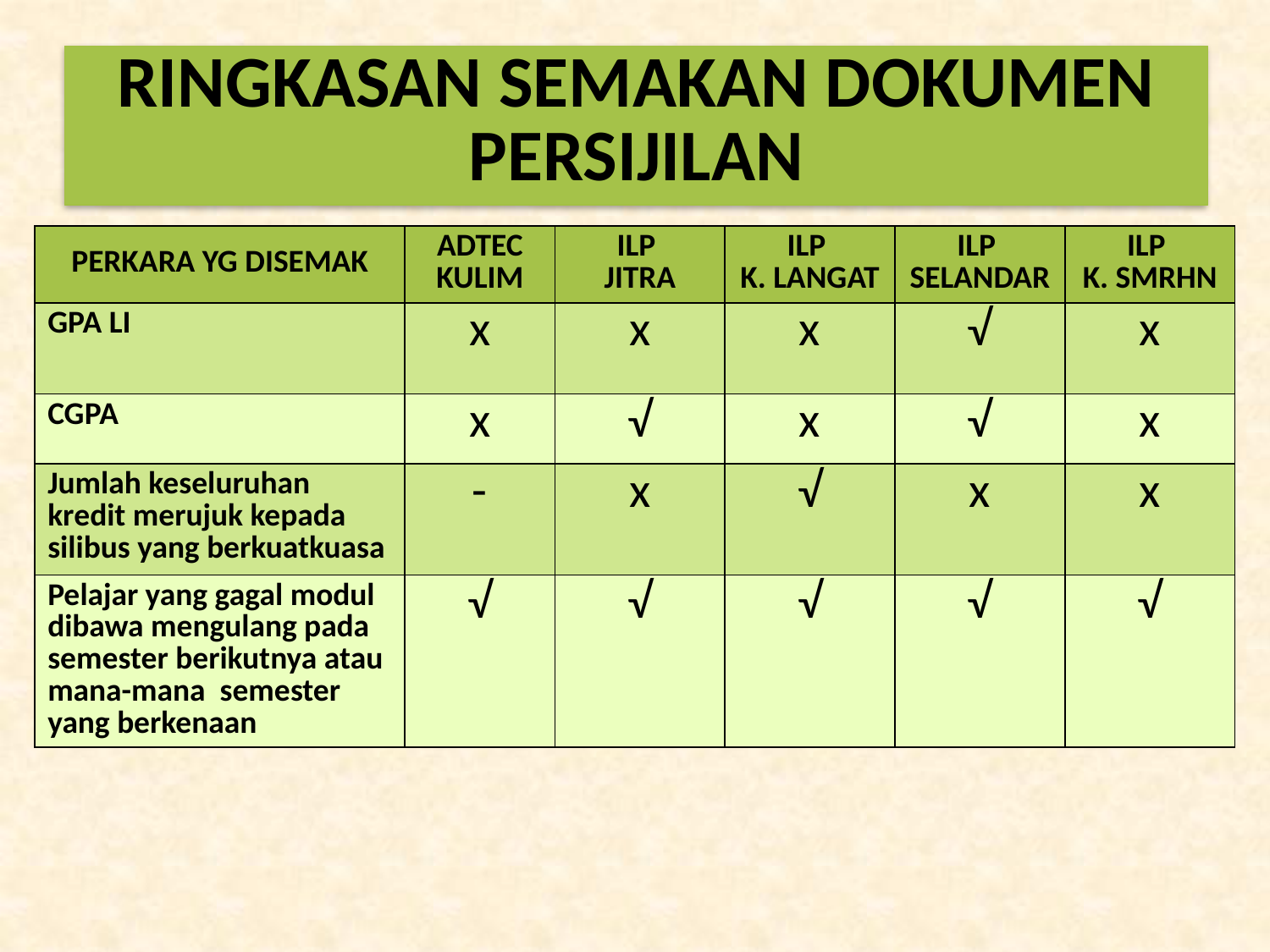

RINGKASAN SEMAKAN DOKUMEN PERSIJILAN
| PERKARA YG DISEMAK | ADTEC KULIM | ILP JITRA | ILP K. LANGAT | ILP SELANDAR | ILP K. SMRHN |
| --- | --- | --- | --- | --- | --- |
| GPA LI | x | x | x | √ | x |
| CGPA | x | √ | x | √ | x |
| Jumlah keseluruhan kredit merujuk kepada silibus yang berkuatkuasa | - | x | √ | x | x |
| Pelajar yang gagal modul dibawa mengulang pada semester berikutnya atau mana-mana semester yang berkenaan | √ | √ | √ | √ | √ |